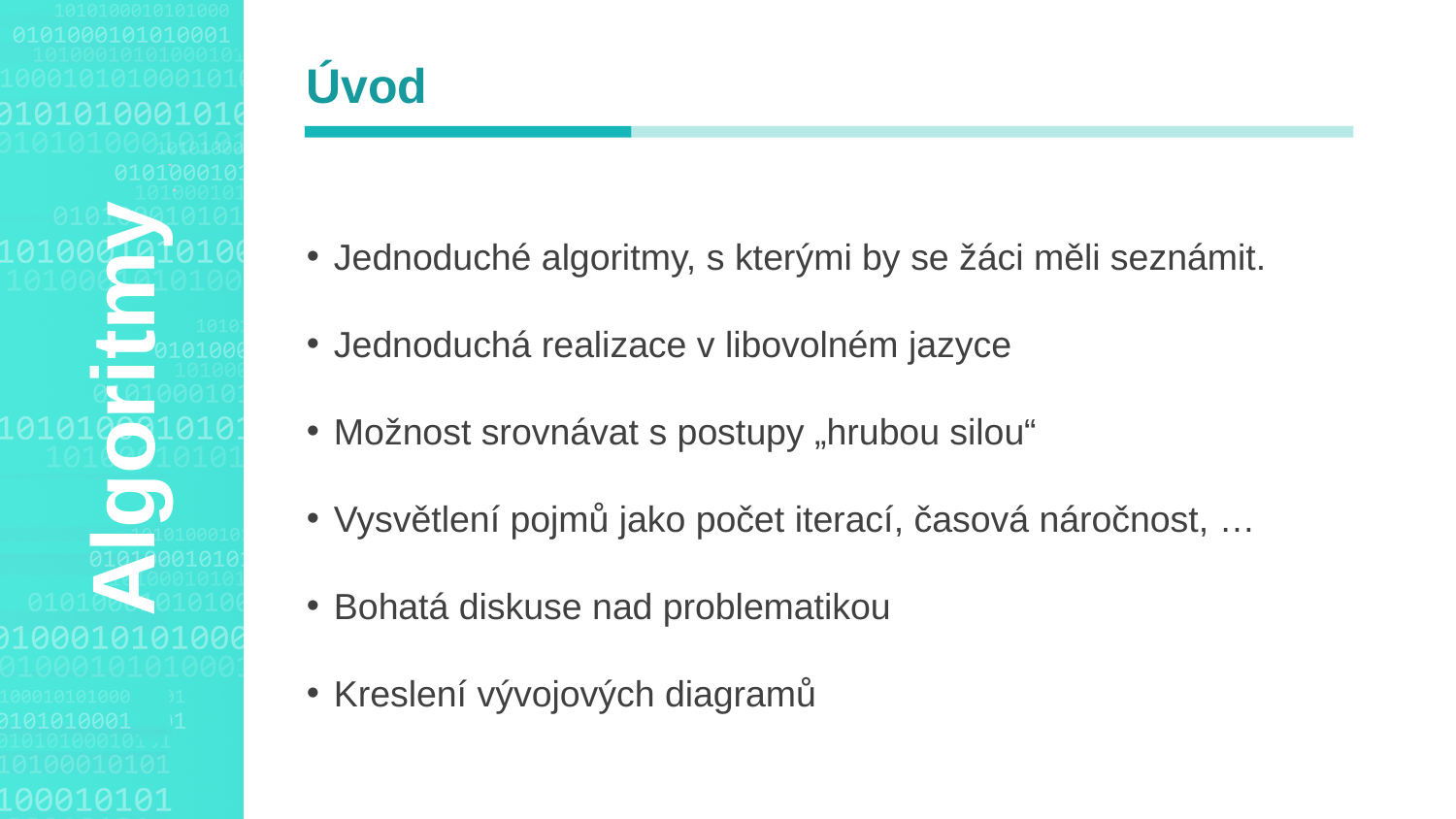

Úvod

Jednoduché algoritmy, s kterými by se žáci měli seznámit.

Jednoduchá realizace v libovolném jazyce

Možnost srovnávat s postupy „hrubou silou“

Vysvětlení pojmů jako počet iterací, časová náročnost, …

Bohatá diskuse nad problematikou

Kreslení vývojových diagramů
Agenda Style

Algoritmy